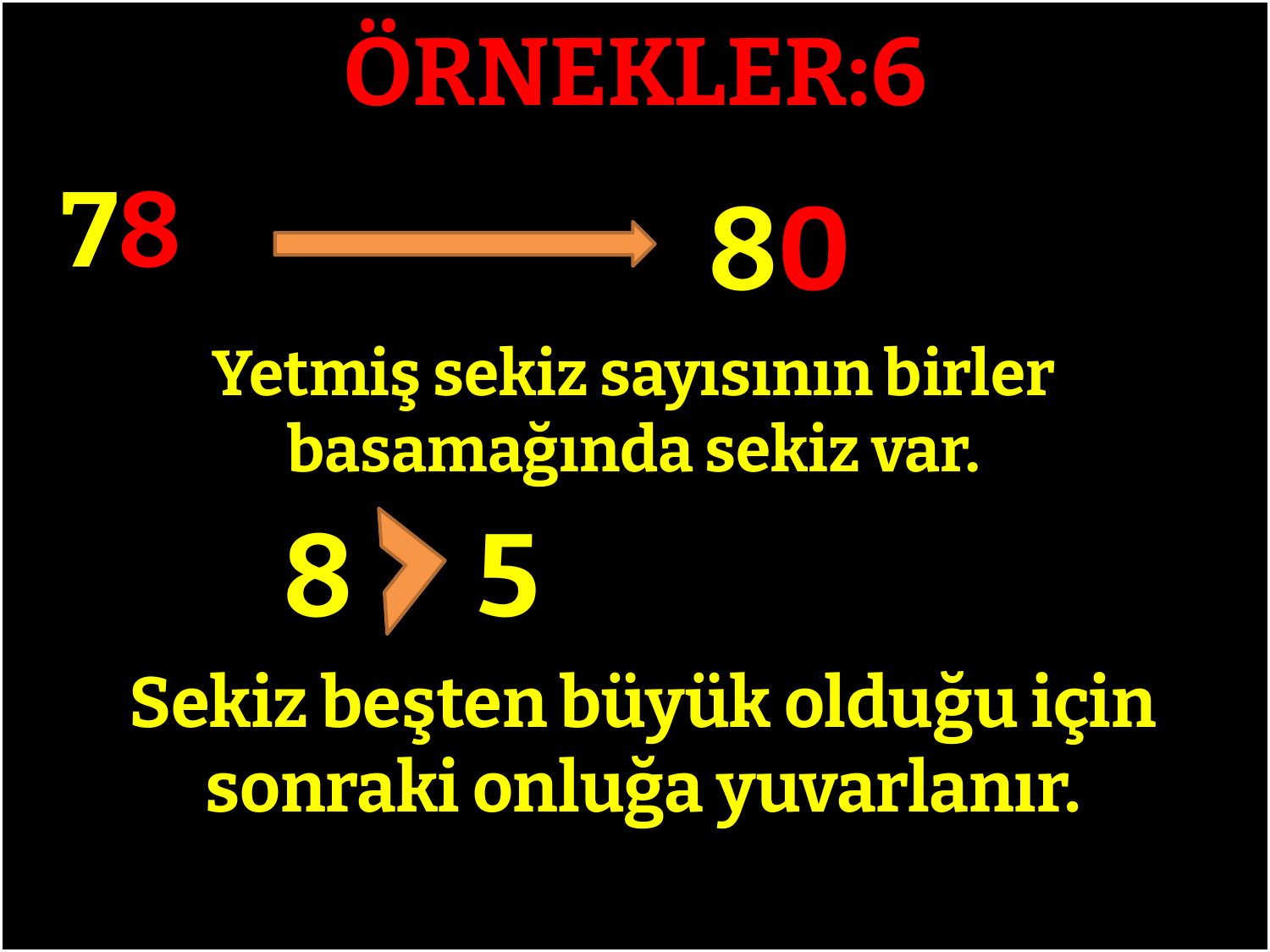

ÖRNEKLER:6
78
80

#
Yetmiş sekiz sayısının birler basamağında sekiz var.
8
5

Sekiz beşten büyük olduğu için sonraki onluğa yuvarlanır.